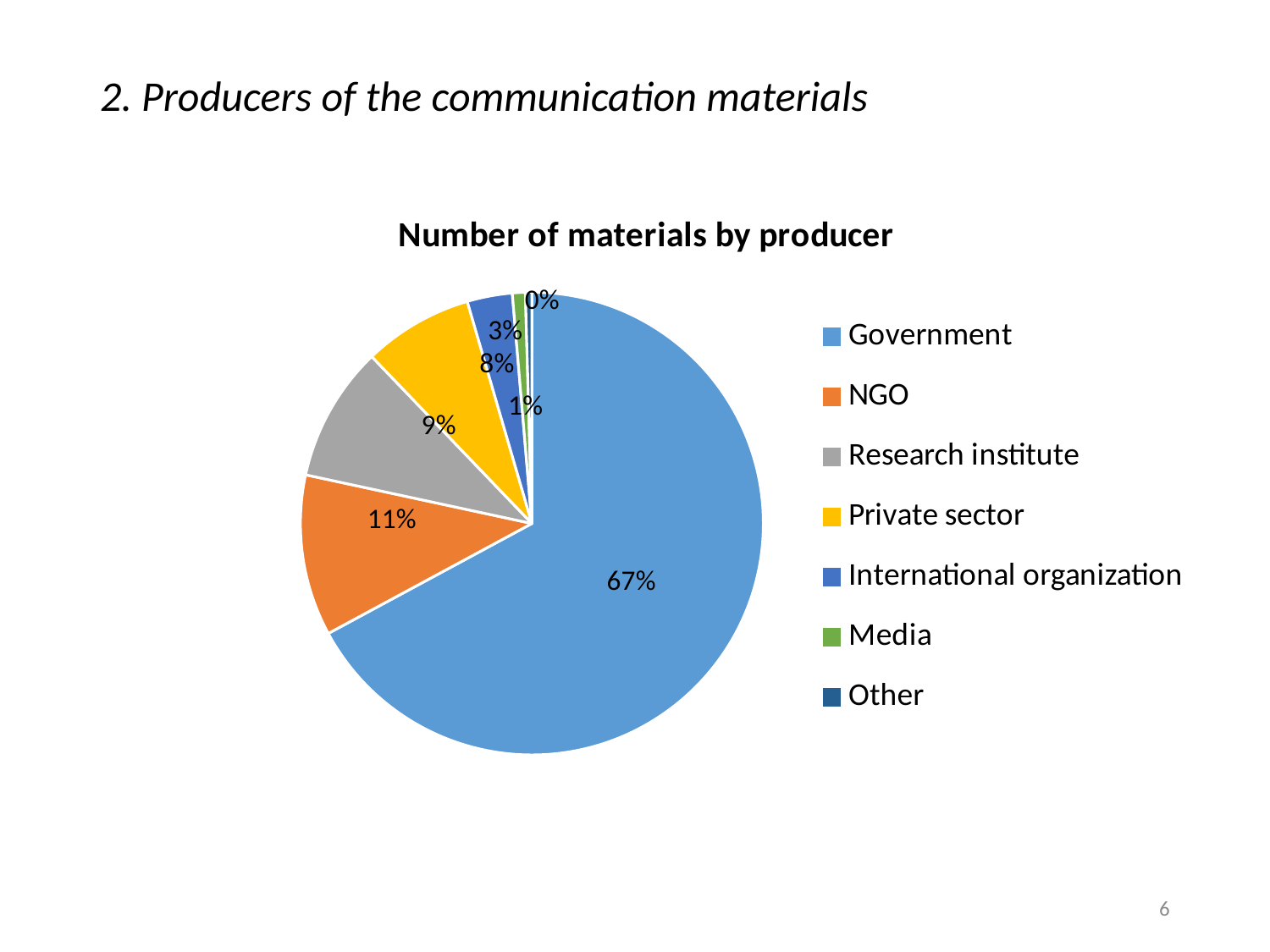

2. Producers of the communication materials

### Chart: Number of materials by producer

| Category |  |
|---|---|
| Government | 149.0 |
| NGO | 25.0 |
| Research institute | 21.0 |
| Private sector | 17.0 |
| International organization | 7.0 |
| Media | 2.0 |
| Other | 1.0 |
6